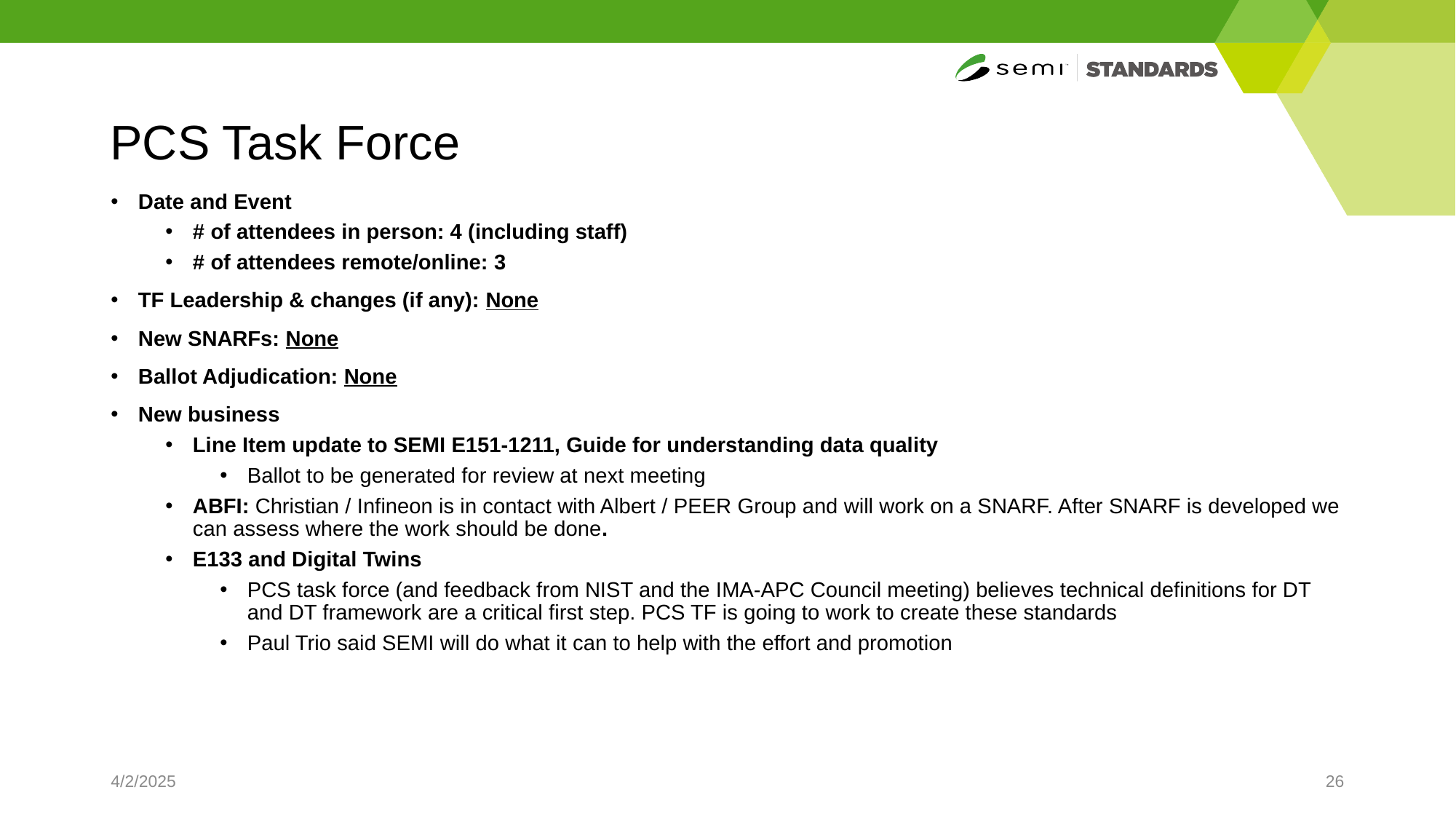

# PCS Task Force
Date and Event
# of attendees in person: 4 (including staff)
# of attendees remote/online: 3
TF Leadership & changes (if any): None
New SNARFs: None
Ballot Adjudication: None
New business
Line Item update to SEMI E151-1211, Guide for understanding data quality
Ballot to be generated for review at next meeting
ABFI: Christian / Infineon is in contact with Albert / PEER Group and will work on a SNARF. After SNARF is developed we can assess where the work should be done.
E133 and Digital Twins
PCS task force (and feedback from NIST and the IMA-APC Council meeting) believes technical definitions for DT and DT framework are a critical first step. PCS TF is going to work to create these standards
Paul Trio said SEMI will do what it can to help with the effort and promotion

4/2/2025

26